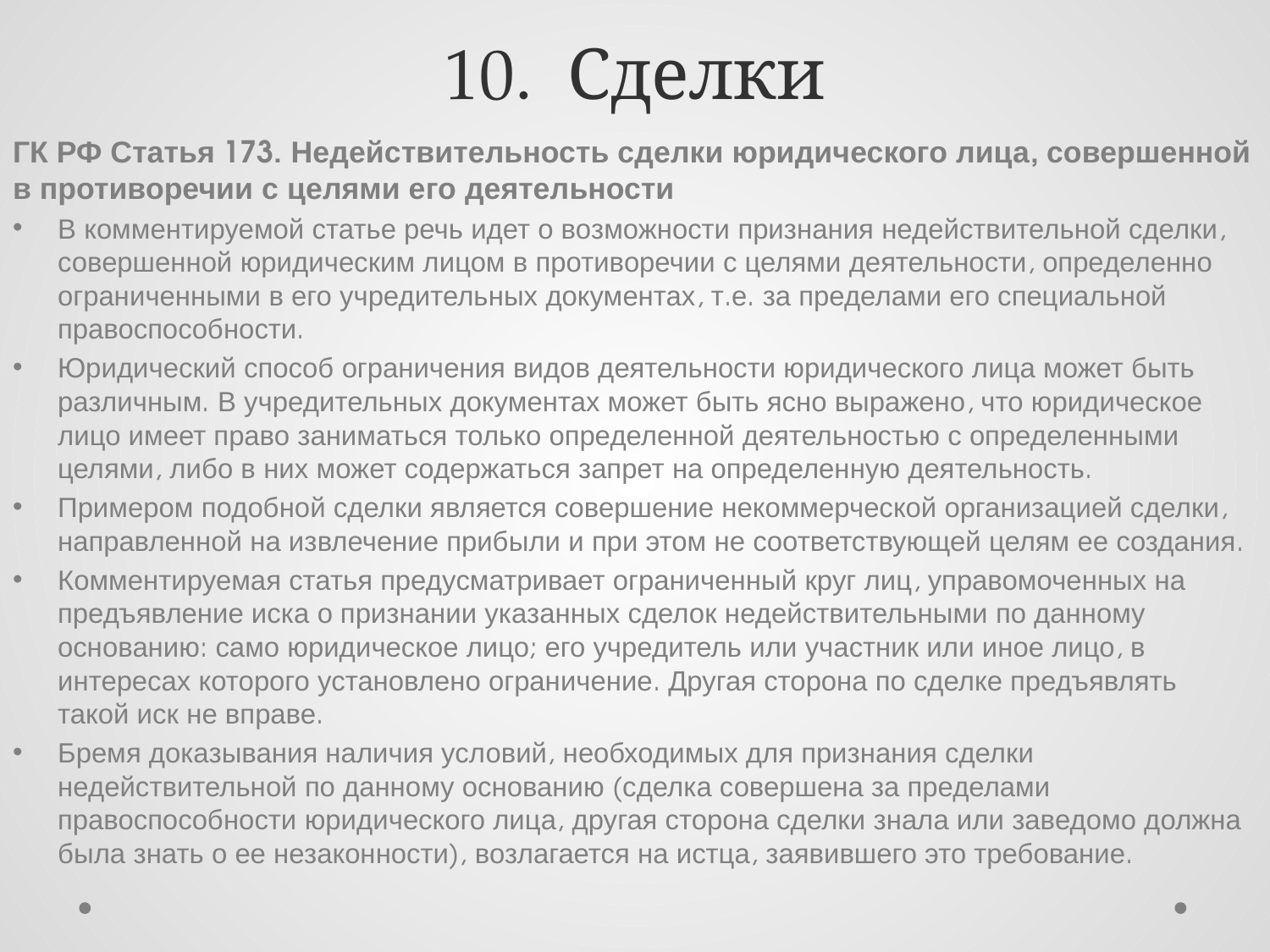

# 10.  Сделки
ГК РФ Статья 173. Недействительность сделки юридического лица, совершенной в противоречии с целями его деятельности
В комментируемой статье речь идет о возможности признания недействительной сделки, совершенной юридическим лицом в противоречии с целями деятельности, определенно ограниченными в его учредительных документах, т.е. за пределами его специальной правоспособности.
Юридический способ ограничения видов деятельности юридического лица может быть различным. В учредительных документах может быть ясно выражено, что юридическое лицо имеет право заниматься только определенной деятельностью с определенными целями, либо в них может содержаться запрет на определенную деятельность.
Примером подобной сделки является совершение некоммерческой организацией сделки, направленной на извлечение прибыли и при этом не соответствующей целям ее создания.
Комментируемая статья предусматривает ограниченный круг лиц, управомоченных на предъявление иска о признании указанных сделок недействительными по данному основанию: само юридическое лицо; его учредитель или участник или иное лицо, в интересах которого установлено ограничение. Другая сторона по сделке предъявлять такой иск не вправе.
Бремя доказывания наличия условий, необходимых для признания сделки недействительной по данному основанию (сделка совершена за пределами правоспособности юридического лица, другая сторона сделки знала или заведомо должна была знать о ее незаконности), возлагается на истца, заявившего это требование.